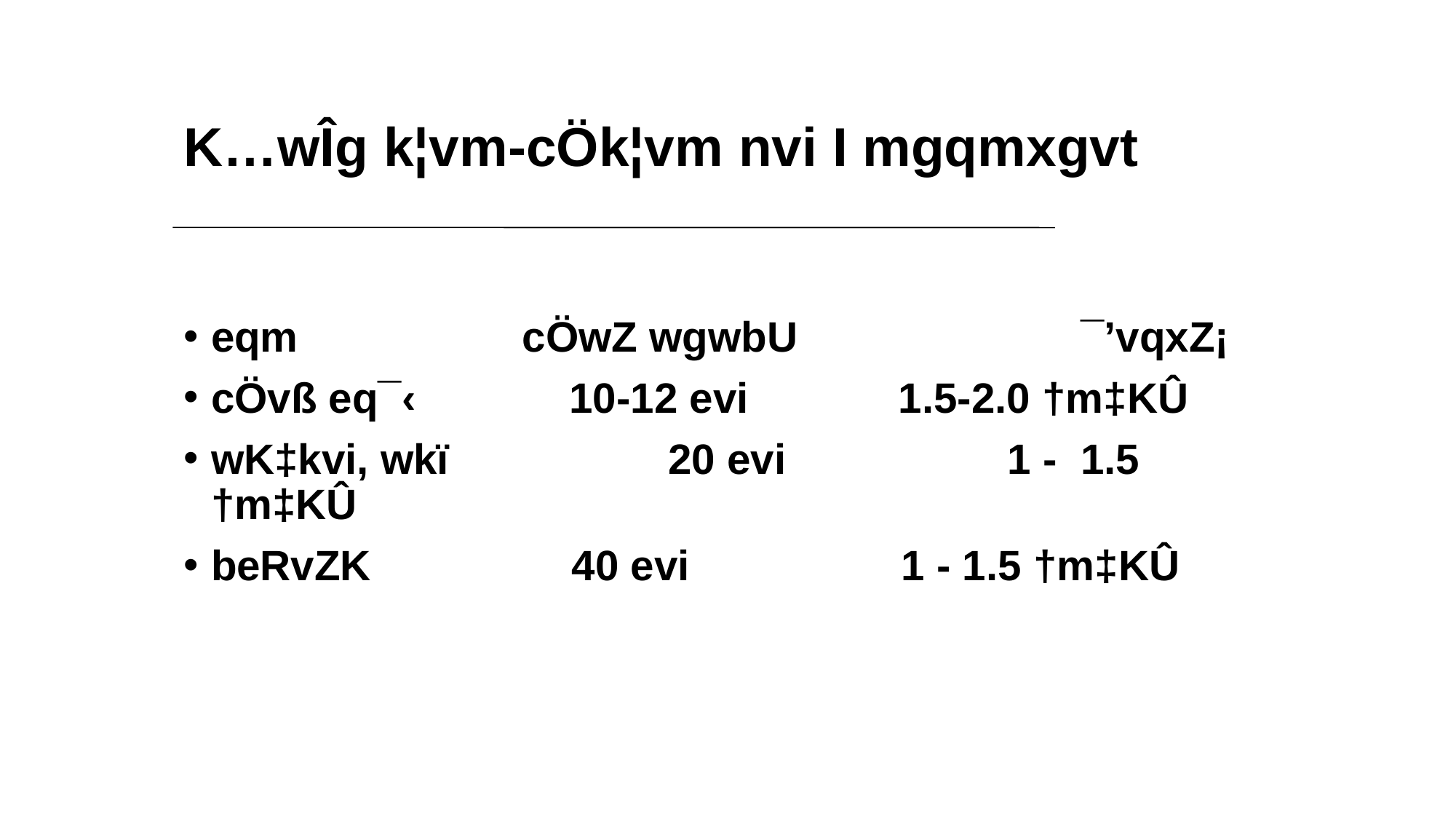

K…wÎg k¦vm-cÖk¦vm nvi I mgqmxgvt

eqm                   cÖwZ wgwbU                        ¯’vqxZ¡
cÖvß eq¯‹             10-12 evi	            1.5-2.0 †m‡KÛ
wK‡kvi, wkï	           20 evi	            1 -  1.5 †m‡KÛ
beRvZK                 40 evi		   1 - 1.5 †m‡KÛ